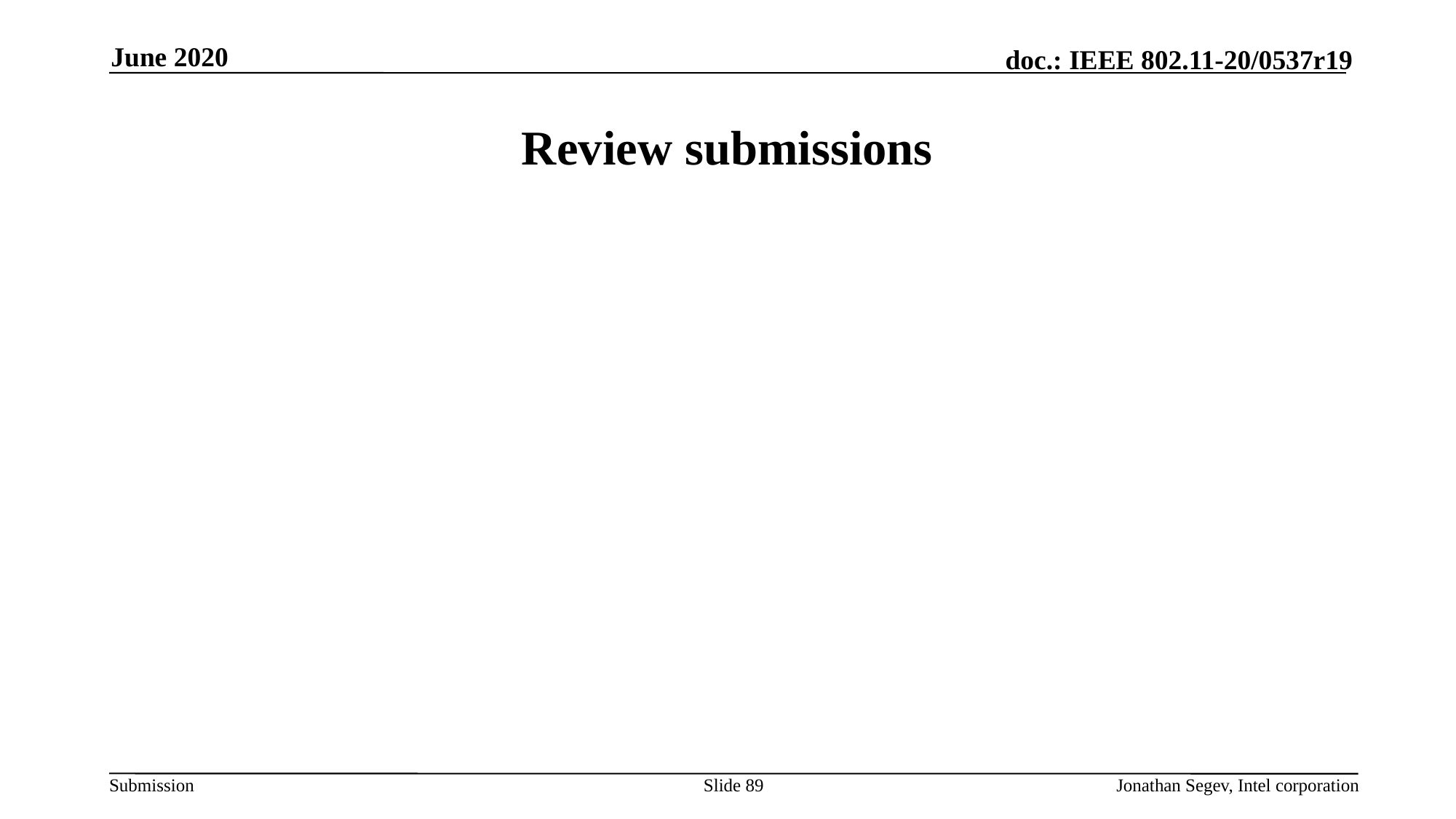

June 2020
# Review submissions

Slide 89
Jonathan Segev, Intel corporation